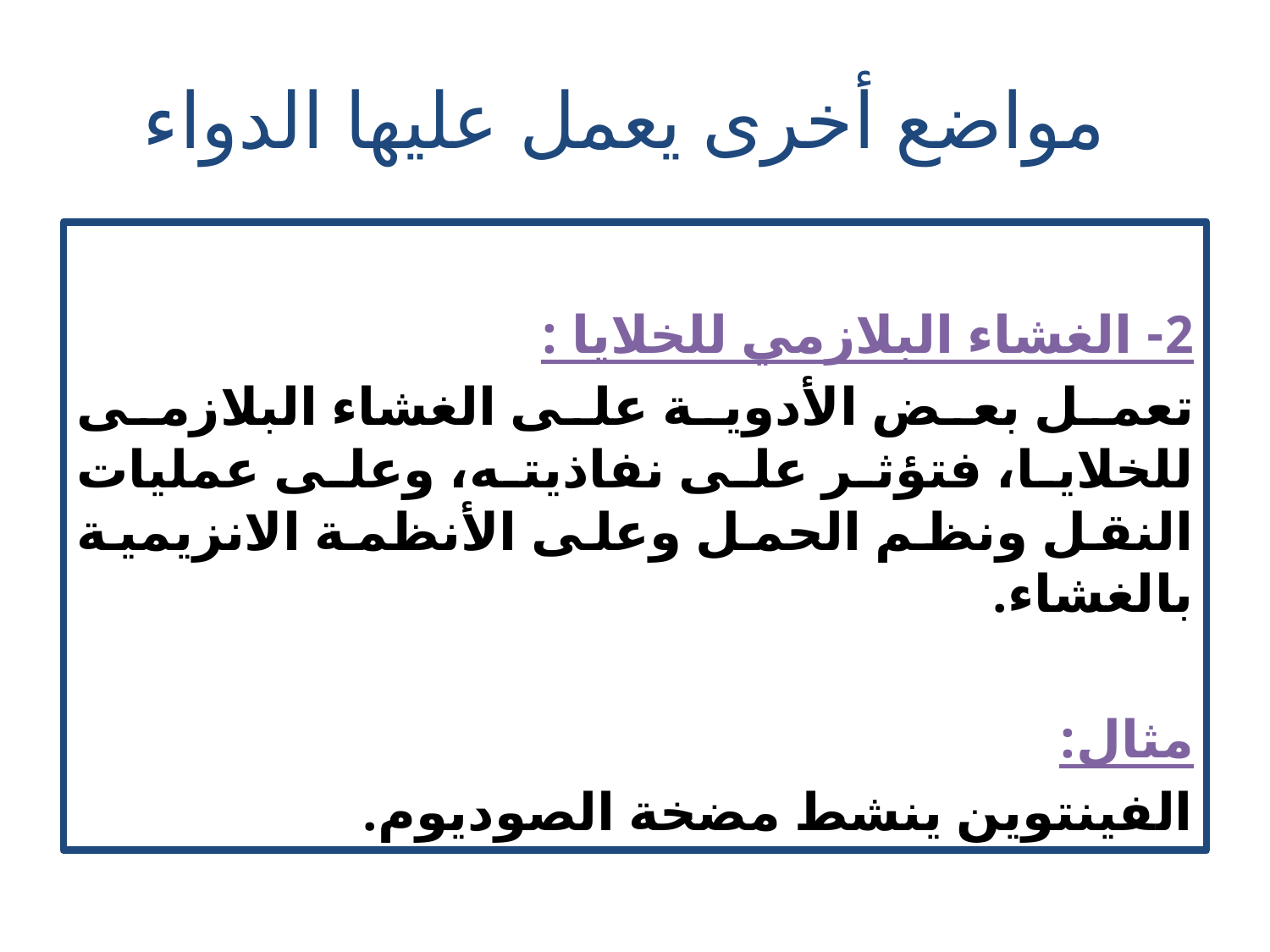

# مواضع أخرى يعمل عليها الدواء

2- الغشاء البلازمي للخلايا :
تعمل بعض الأدوية على الغشاء البلازمى للخلايا، فتؤثر على نفاذيته، وعلى عمليات النقل ونظم الحمل وعلى الأنظمة الانزيمية بالغشاء.

مثال:
الفينتوين ينشط مضخة الصوديوم.